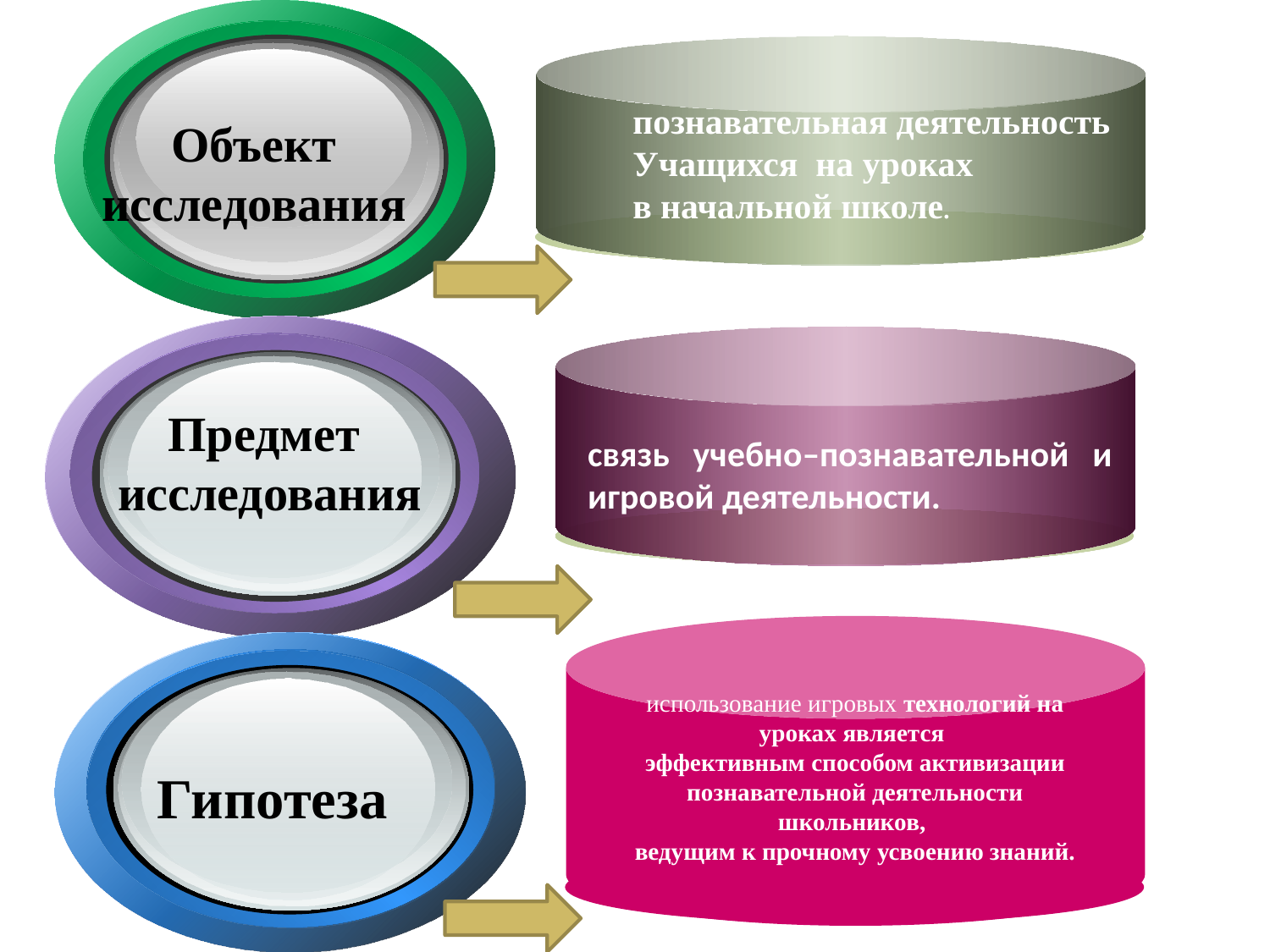

познавательная деятельность
Учащихся  на уроках
в начальной школе.
Объект
исследования

Предмет
исследования
связь учебно–познавательной и игровой деятельности.

использование игровых технологий на уроках является
эффективным способом активизации познавательной деятельности школьников,
ведущим к прочному усвоению знаний.
Гипотеза